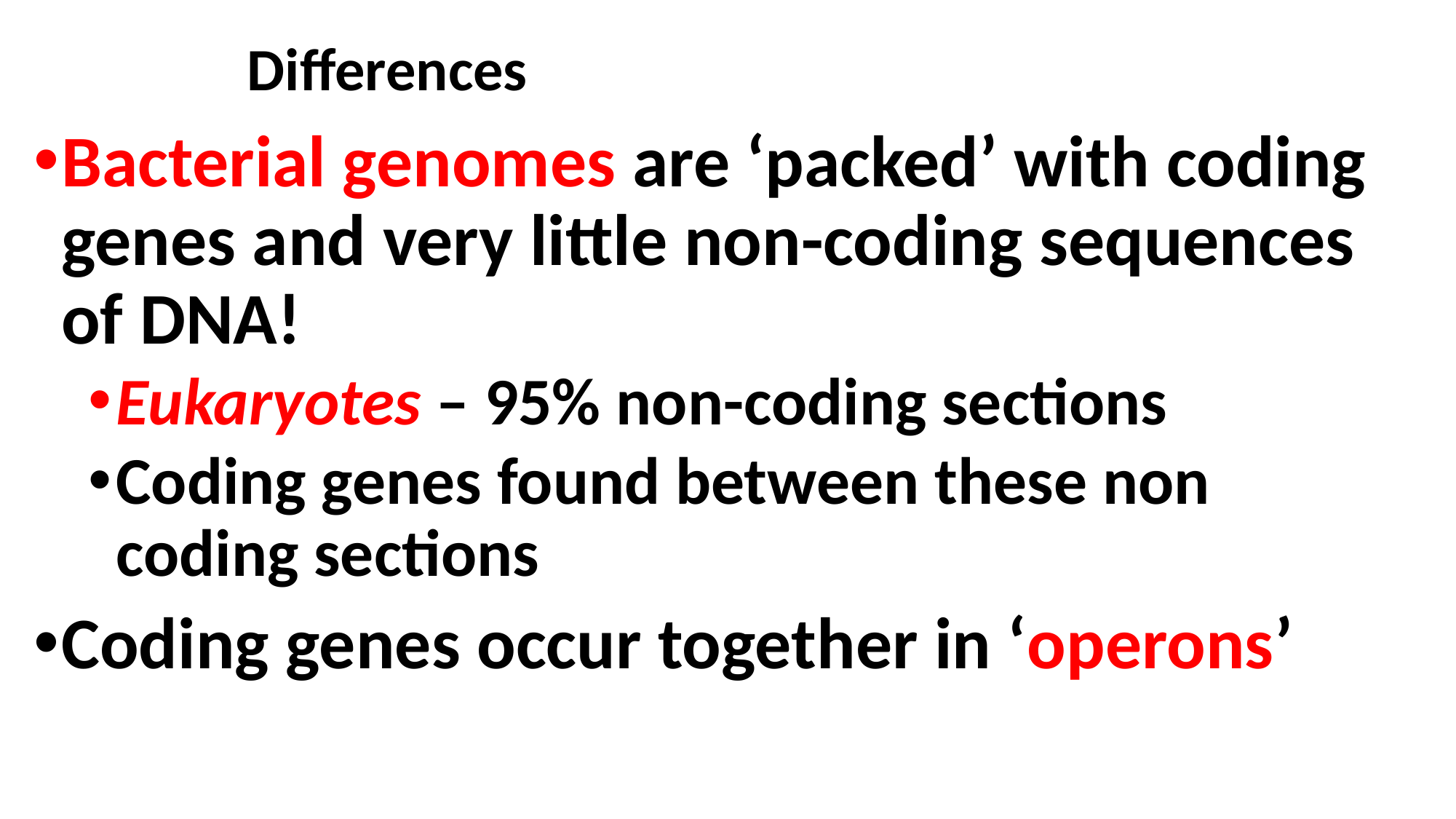

# Differences
Bacterial genomes are ‘packed’ with coding genes and very little non-coding sequences of DNA!
Eukaryotes – 95% non-coding sections
Coding genes found between these non coding sections
Coding genes occur together in ‘operons’